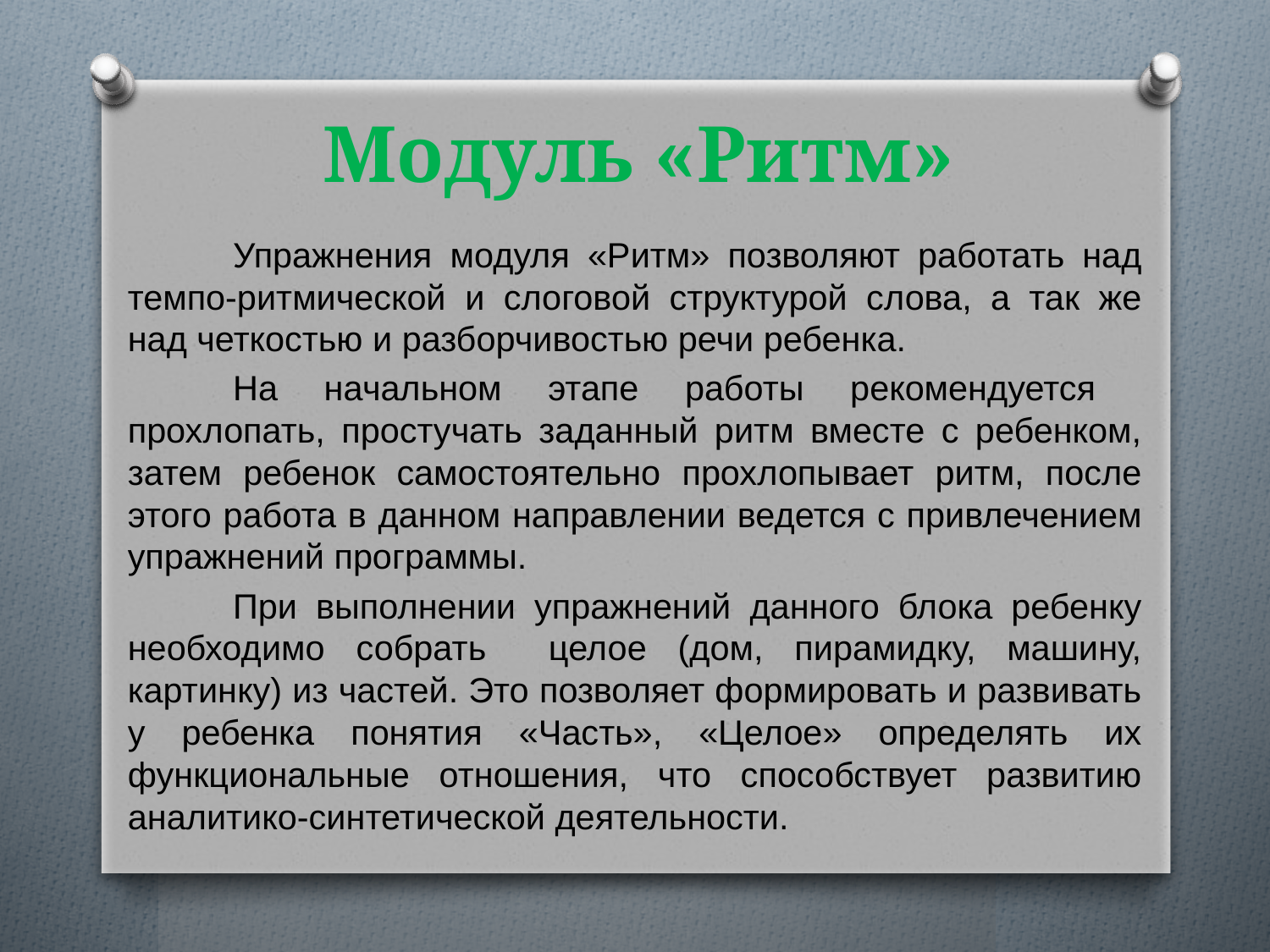

# Модуль «Ритм»
	Упражнения модуля «Ритм» позволяют работать над темпо-ритмической и слоговой структурой слова, а так же над четкостью и разборчивостью речи ребенка.
	На начальном этапе работы рекомендуется  прохлопать, простучать заданный ритм вместе с ребенком, затем ребенок самостоятельно прохлопывает ритм, после этого работа в данном направлении ведется с привлечением упражнений программы.
	При выполнении упражнений данного блока ребенку необходимо собрать  целое (дом, пирамидку, машину, картинку) из частей. Это позволяет формировать и развивать у ребенка понятия «Часть», «Целое» определять их функциональные отношения, что способствует развитию аналитико-синтетической деятельности.